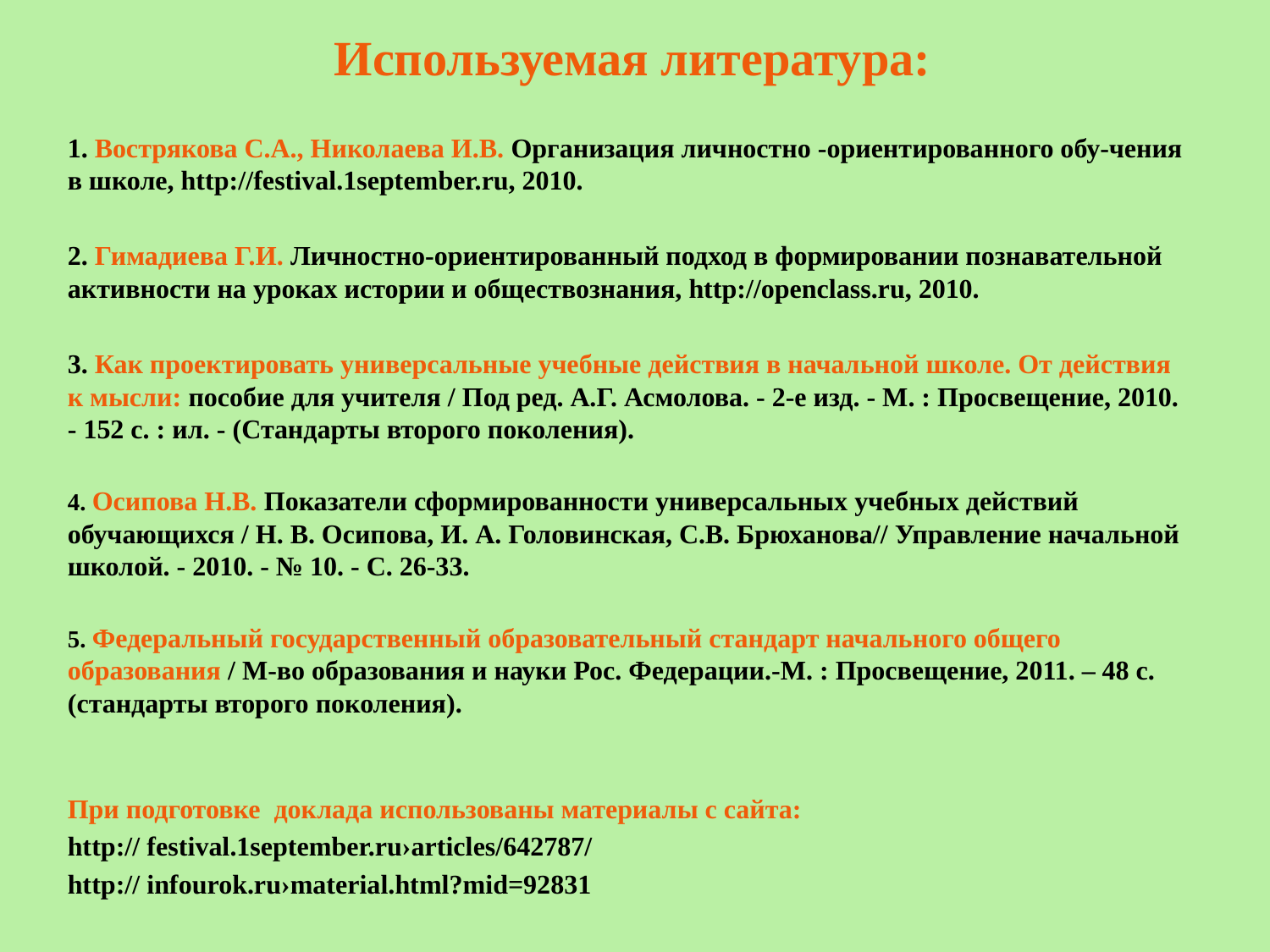

# Используемая литература:

1. Вострякова С.А., Николаева И.В. Организация личностно -ориентированного обу-чения в школе, http://festival.1september.ru, 2010.

2. Гимадиева Г.И. Личностно-ориентированный подход в формировании познавательной активности на уроках истории и обществознания, http://openclass.ru, 2010.

3. Как проектировать универсальные учебные действия в начальной школе. От действия к мысли: пособие для учителя / Под ред. А.Г. Асмолова. - 2-е изд. - М. : Просвещение, 2010. - 152 с. : ил. - (Стандарты второго поколения).

4. Осипова Н.В. Показатели сформированности универсальных учебных действий обучающихся / Н. В. Осипова, И. А. Головинская, С.В. Брюханова// Управление начальной школой. - 2010. - № 10. - С. 26-33.

5. Федеральный государственный образовательный стандарт начального общего образования / М-во образования и науки Рос. Федерации.-М. : Просвещение, 2011. – 48 с. (стандарты второго поколения).

При подготовке  доклада использованы материалы с сайта:
http:// festival.1september.ru›articles/642787/
http:// infourok.ru›material.html?mid=92831